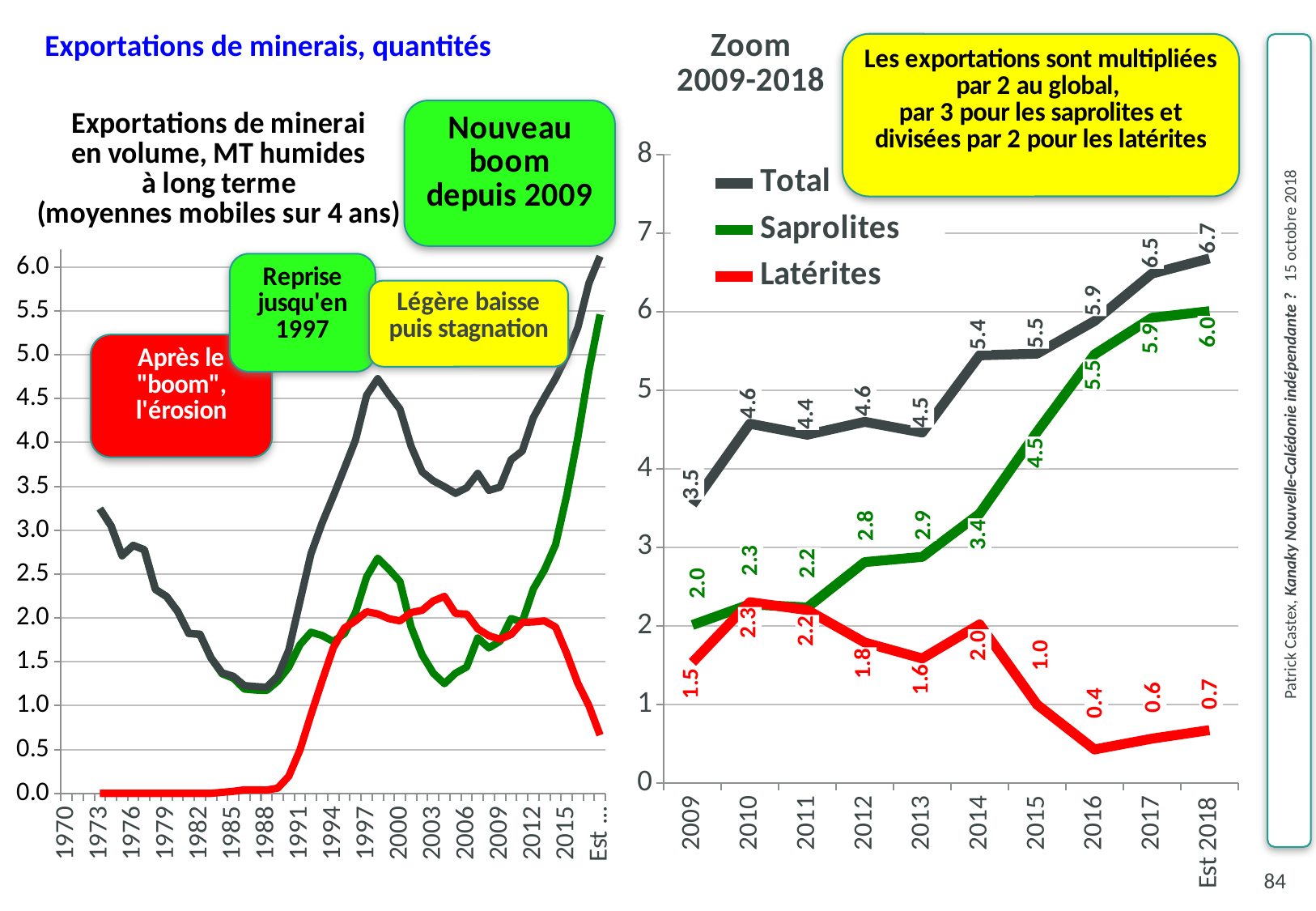

Exportations de minerais, quantités

### Chart: Zoom
 2009-2018

| Category | Total | Saprolites | Latérites |
|---|---|---|---|
| 2009 | 3.542195 | 2.00915 | 1.533045 |
| 2010 | 4.571556 | 2.272197 | 2.299359 |
| 2011 | 4.431226535 | 2.23218345 | 2.199043085 |
| 2012 | 4.59546936 | 2.809387 | 1.78608236 |
| 2013 | 4.4589735 | 2.8758935 | 1.58308 |
| 2014 | 5.441833 | 3.426122 | 2.015711 |
| 2015 | 5.46322 | 4.467181999999994 | 0.996038 |
| 2016 | 5.878412 | 5.453546 | 0.424866 |
| 2017 | 6.482155827519064 | 5.919287827519064 | 0.562868 |
| Est 2018 | 6.674298163137996 | 6.003232856149104 | 0.671065306988892 |

### Chart: Exportations de minerai
en volume, MT humides
à long terme
(moyennes mobiles sur 4 ans)

| Category | Saprolites | Latérites | Total |
|---|---|---|---|
| 1970 | 4.126999999999994 | 0.0 | 4.126999999999994 |
| 1971 | 3.831999999999998 | 0.0 | 3.831999999999998 |
| 1972 | 2.224 | 0.0 | 2.224 |
| 1973 | 2.803 | 0.0 | 2.803 |
| 1974 | 3.347 | 0.0 | 3.347 |
| 1975 | 2.466 | 0.0 | 2.466 |
| 1976 | 2.693 | 0.0 | 2.693 |
| 1977 | 2.604 | 0.0 | 2.604 |
| 1978 | 1.54 | 0.0 | 1.54 |
| 1979 | 2.142 | 0.0 | 2.142 |
| 1980 | 2.012 | 0.0 | 2.012 |
| 1981 | 1.601 | 0.0 | 1.601 |
| 1982 | 1.499 | 0.0 | 1.499 |
| 1983 | 1.065 | 0.0 | 1.065 |
| 1984 | 1.286 | 0.047 | 1.333 |
| 1985 | 1.401 | 0.043 | 1.444 |
| 1986 | 1.003 | 0.072 | 1.075 |
| 1987 | 1.019729 | 0.0 | 1.019729 |
| 1988 | 1.267 | 0.035034 | 1.302034 |
| 1989 | 1.821083 | 0.129669 | 1.950752 |
| 1990 | 1.648659 | 0.614505 | 2.263164 |
| 1991 | 2.041364 | 1.193367 | 3.234731 |
| 1992 | 1.835473 | 1.647728 | 3.483201 |
| 1993 | 1.674773 | 1.679106 | 3.353879 |
| 1994 | 1.373205 | 2.105153 | 3.478358 |
| 1995 | 2.403296 | 2.108196 | 4.511492 |
| 1996 | 2.795091 | 1.978792 | 4.773883 |
| 1997 | 3.299641999999999 | 2.091682 | 5.391324 |
| 1998 | 2.229545 | 2.007855 | 4.2374 |
| 1999 | 1.901592 | 1.888474 | 3.790066 |
| 2000 | 2.229883 | 1.878793 | 4.108675999999996 |
| 2001 | 1.225969 | 2.471261 | 3.69723 |
| 2002 | 0.956064 | 2.108517 | 3.064581 |
| 2003 | 1.068413 | 2.316424999999997 | 3.384838 |
| 2004 | 1.75226 | 2.088212 | 3.840472 |
| 2005 | 1.703679 | 1.690171 | 3.39385 |
| 2006 | 1.237341 | 2.081661 | 3.319001999999998 |
| 2007 | 2.395261 | 1.645055 | 4.040316000000001 |
| 2008 | 1.296231 | 1.769565 | 3.065796 |
| 2009 | 2.00915 | 1.533045 | 3.542195 |
| 2010 | 2.272197 | 2.299359 | 4.571556 |
| 2011 | 2.23218345 | 2.199043085 | 4.431226535 |
| 2012 | 2.809387 | 1.78608236 | 4.59546936 |
| 2013 | 2.8758935 | 1.58308 | 4.4589735 |
| 2014 | 3.426122 | 2.015711 | 5.441833 |
| 2015 | 4.467181999999994 | 0.996038 | 5.46322 |
| 2016 | 5.453546 | 0.424866 | 5.878412 |
| 2017 | 5.919287827519064 | 0.562868 | 6.482155827519064 |
| Est 2018 | 6.003232856149104 | 0.671065306988892 | 6.674298163137996 |